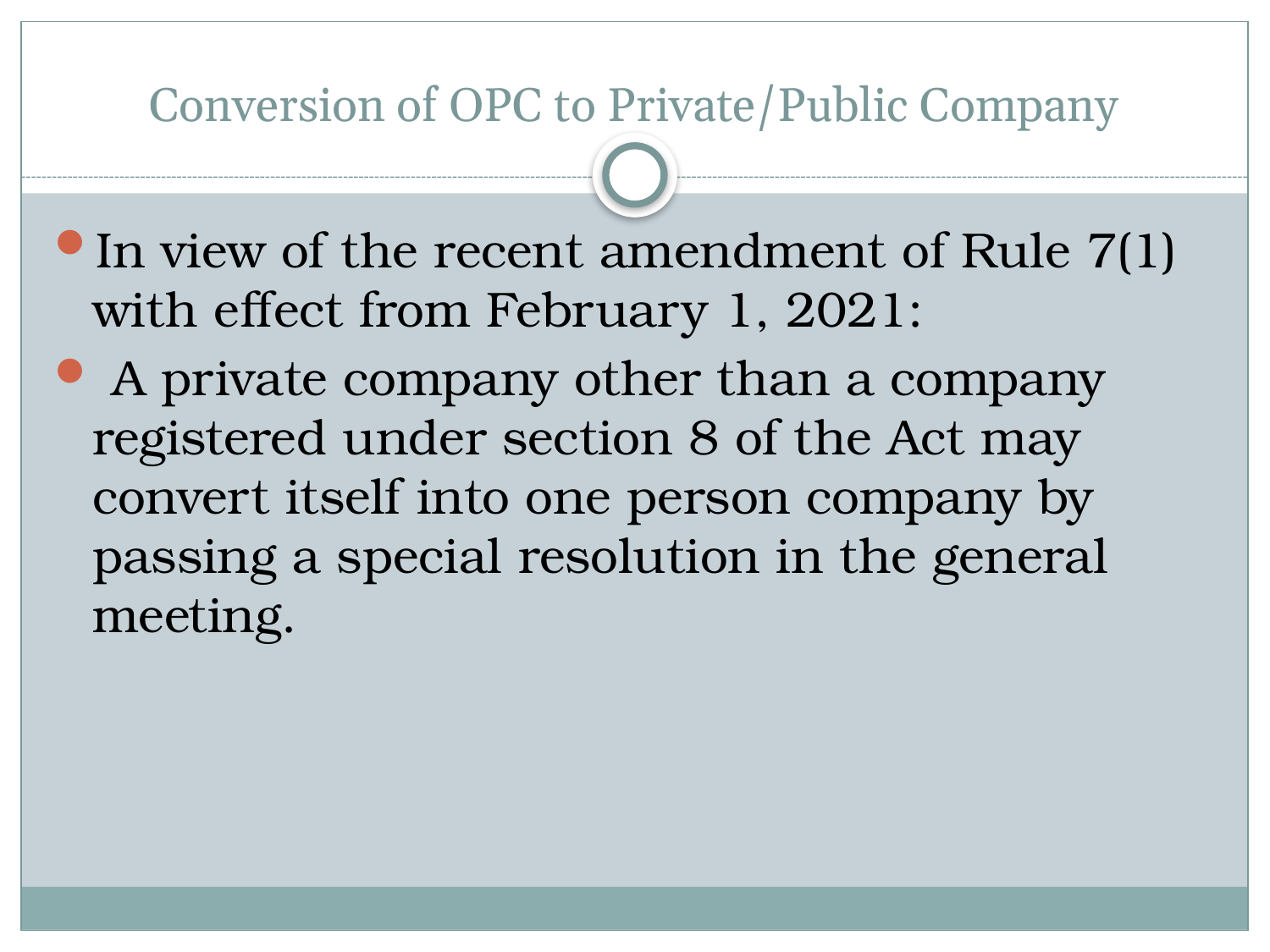

# Conversion of OPC to Private/Public Company
In view of the recent amendment of Rule 7(1) with effect from February 1, 2021:
 A private company other than a company registered under section 8 of the Act may convert itself into one person company by passing a special resolution in the general meeting.